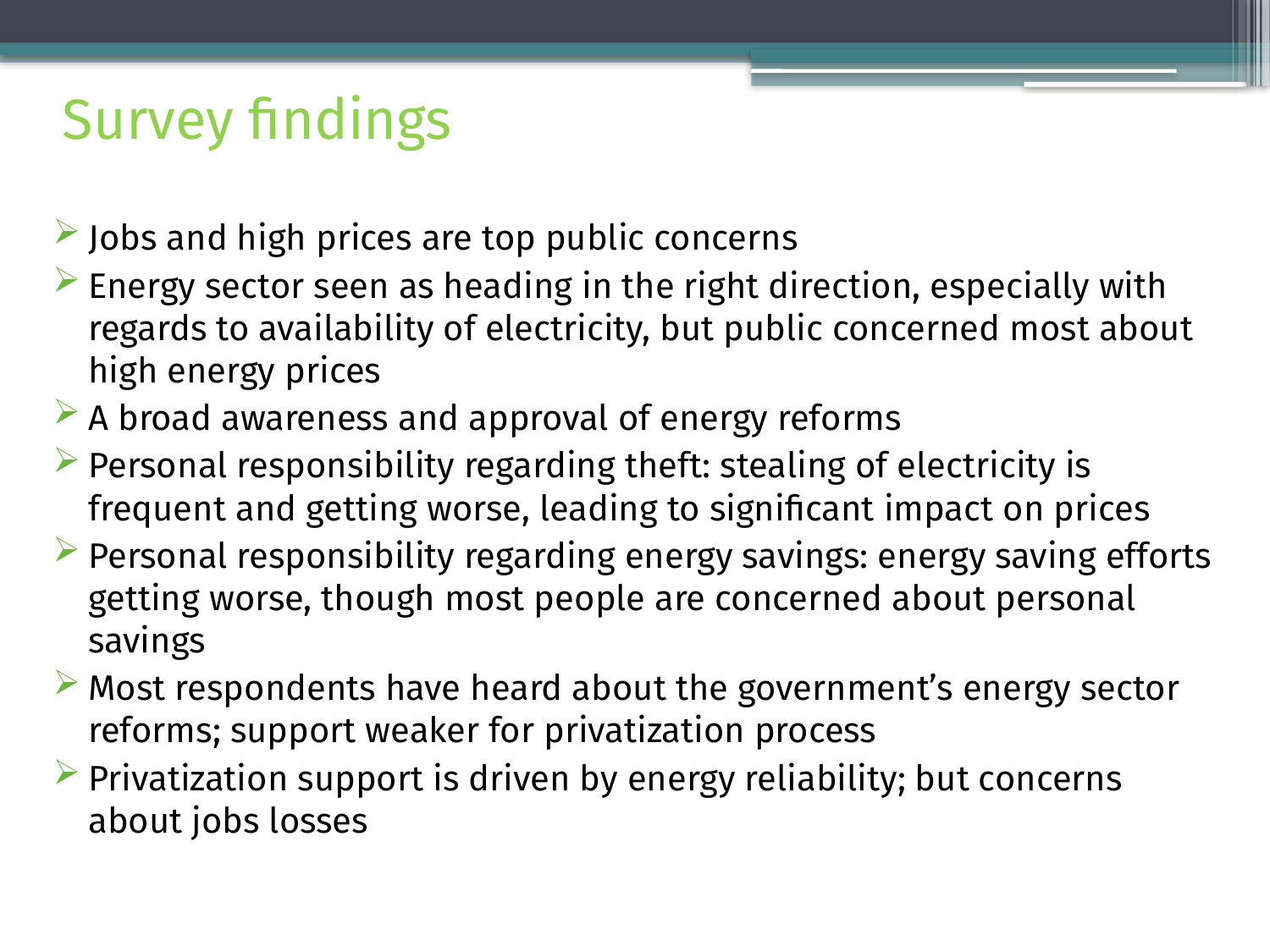

# Survey findings
Jobs and high prices are top public concerns
Energy sector seen as heading in the right direction, especially with regards to availability of electricity, but public concerned most about high energy prices
A broad awareness and approval of energy reforms
Personal responsibility regarding theft: stealing of electricity is frequent and getting worse, leading to significant impact on prices
Personal responsibility regarding energy savings: energy saving efforts getting worse, though most people are concerned about personal savings
Most respondents have heard about the government’s energy sector reforms; support weaker for privatization process
Privatization support is driven by energy reliability; but concerns about jobs losses